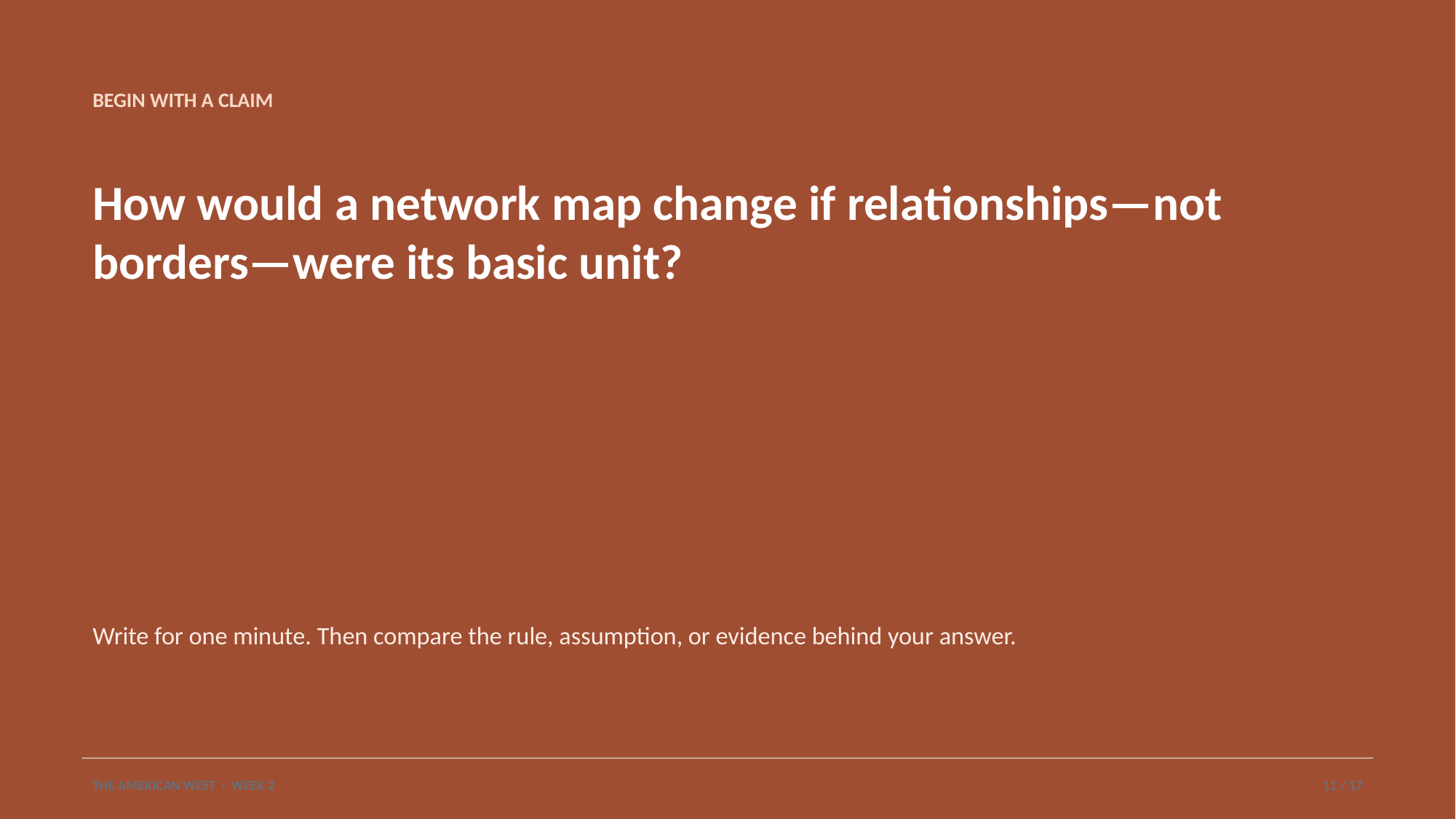

BEGIN WITH A CLAIM
How would a network map change if relationships—not borders—were its basic unit?
Write for one minute. Then compare the rule, assumption, or evidence behind your answer.

THE AMERICAN WEST  ·  WEEK 2
11 / 17